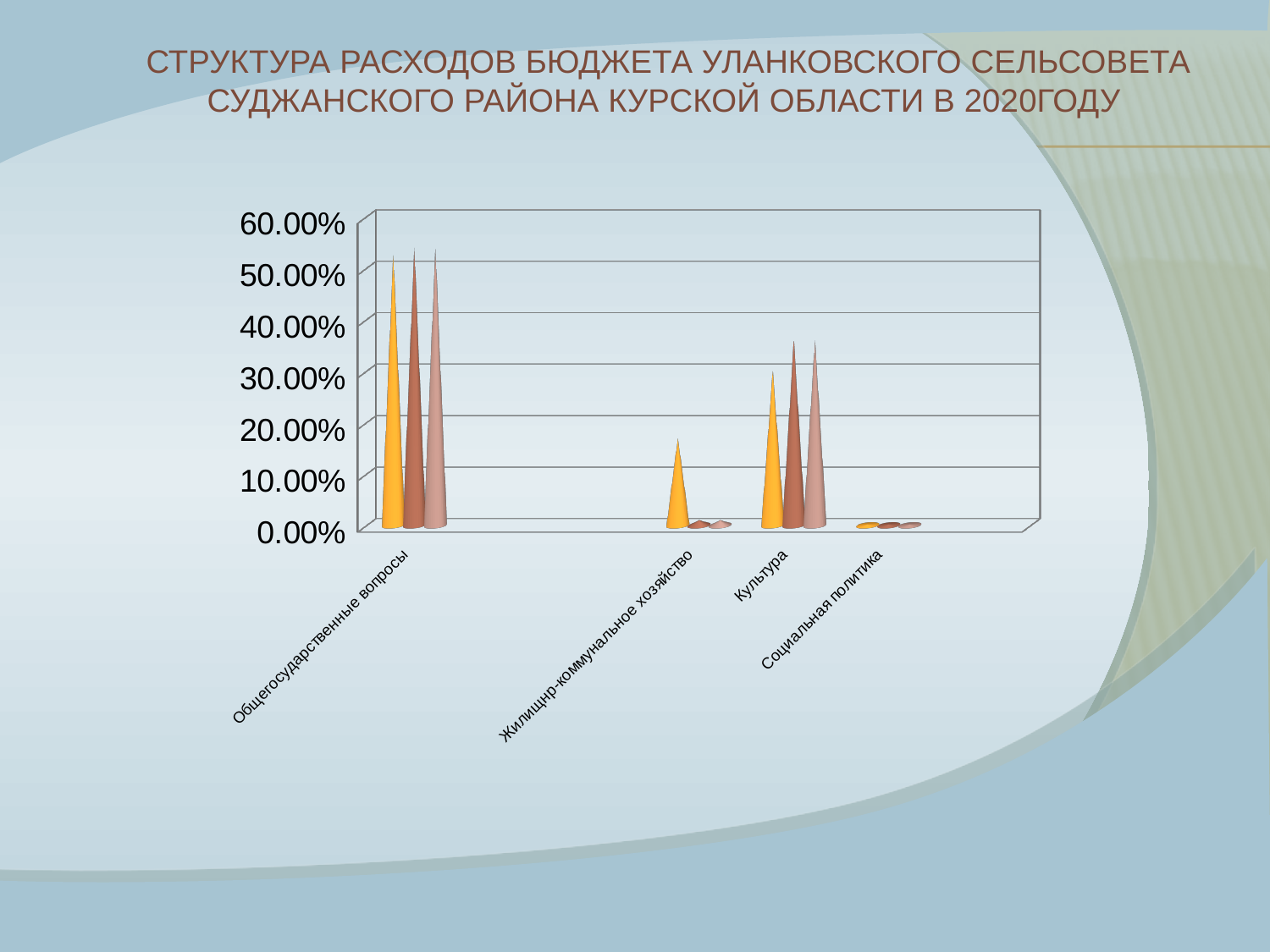

# Структура расходов бюджета УЛАНКОВСКОГО сельсовета Суджанского района Курской области в 2020году

[unsupported chart]